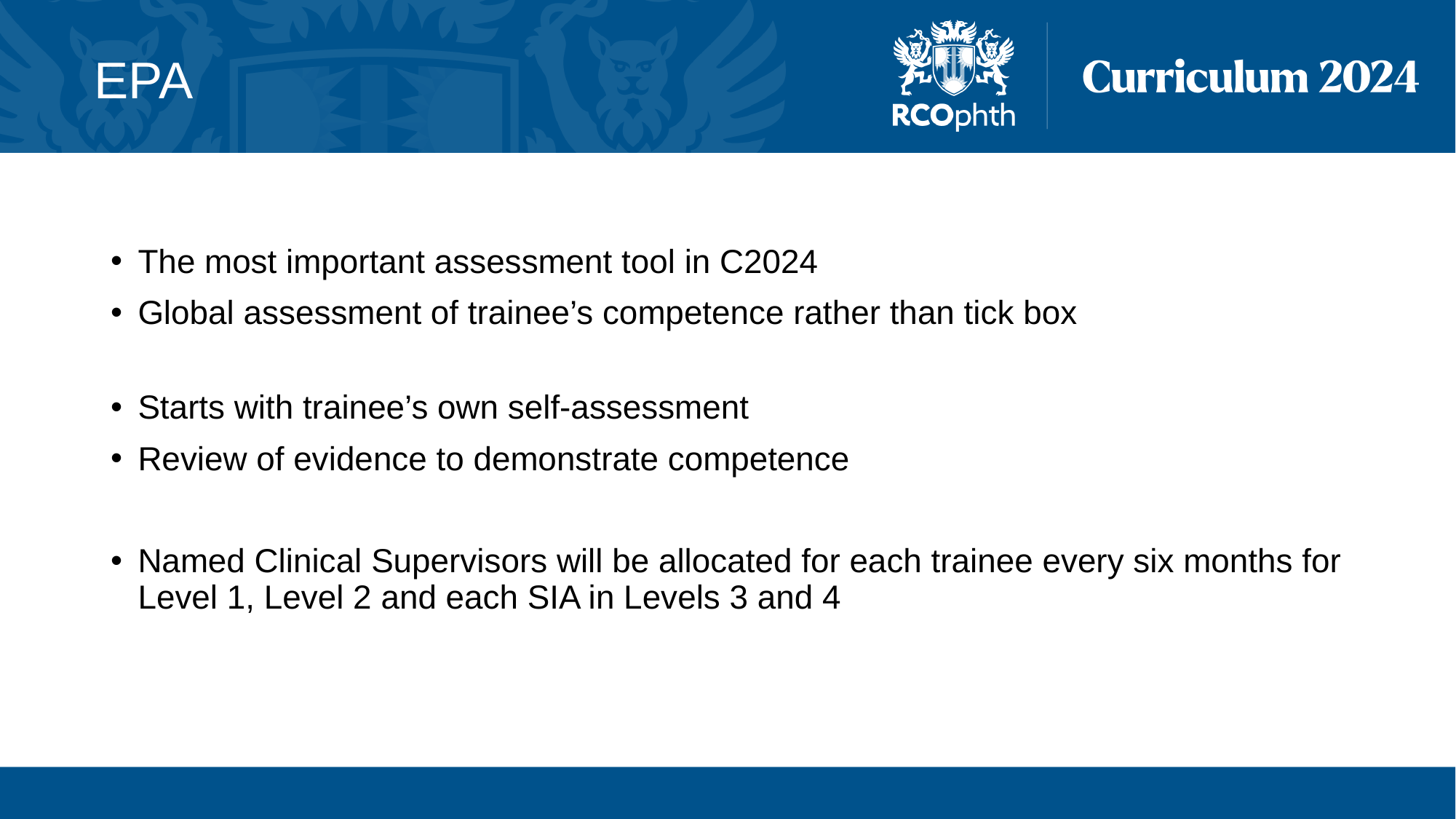

# EPA
The most important assessment tool in C2024
Global assessment of trainee’s competence rather than tick box

Starts with trainee’s own self-assessment
Review of evidence to demonstrate competence

Named Clinical Supervisors will be allocated for each trainee every six months for Level 1, Level 2 and each SIA in Levels 3 and 4